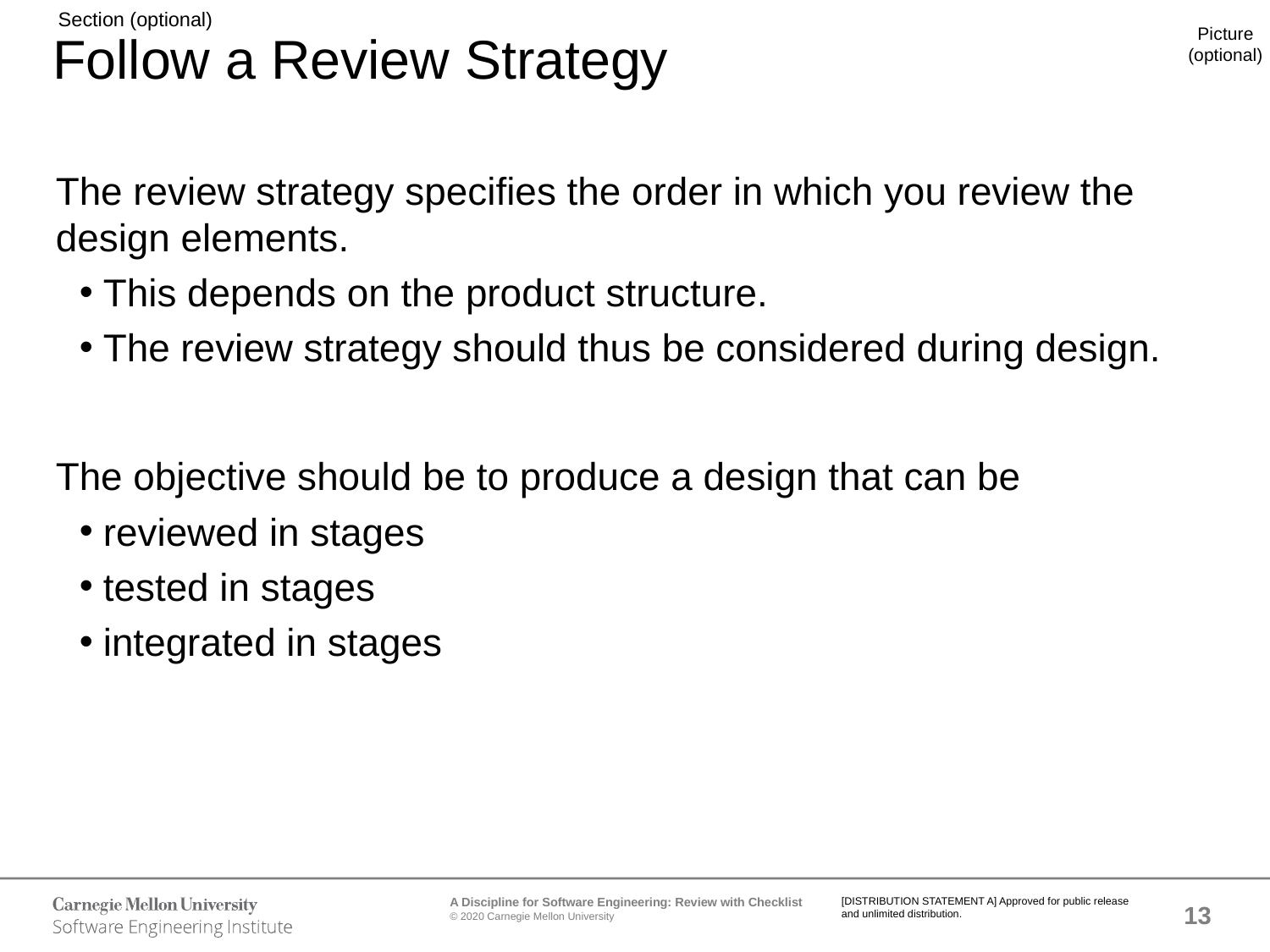

# Follow a Review Strategy
The review strategy specifies the order in which you review the design elements.
This depends on the product structure.
The review strategy should thus be considered during design.

The objective should be to produce a design that can be
reviewed in stages
tested in stages
integrated in stages